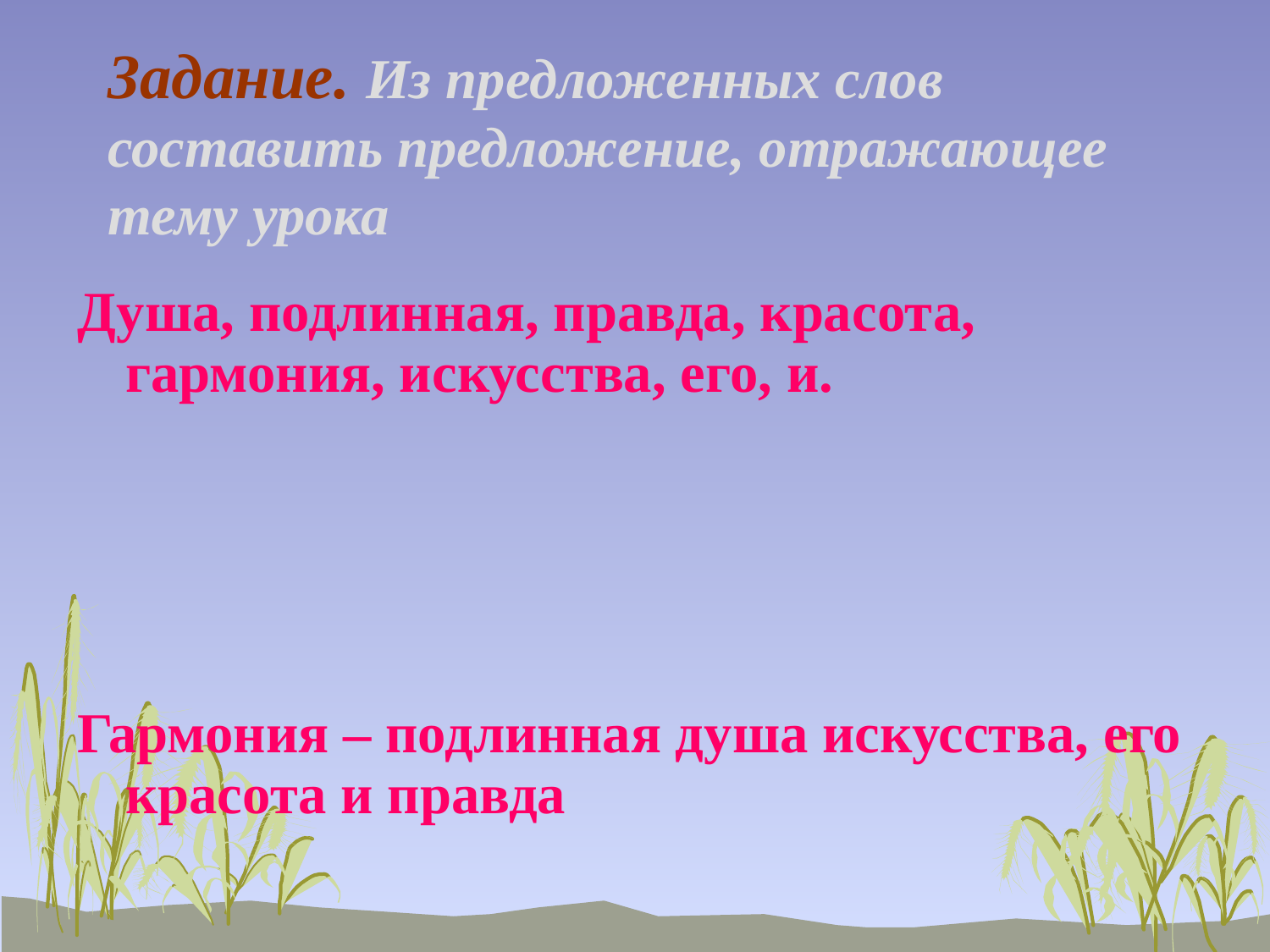

# Задание. Из предложенных слов составить предложение, отражающее тему урока
Душа, подлинная, правда, красота, гармония, искусства, его, и.

Гармония – подлинная душа искусства, его красота и правда